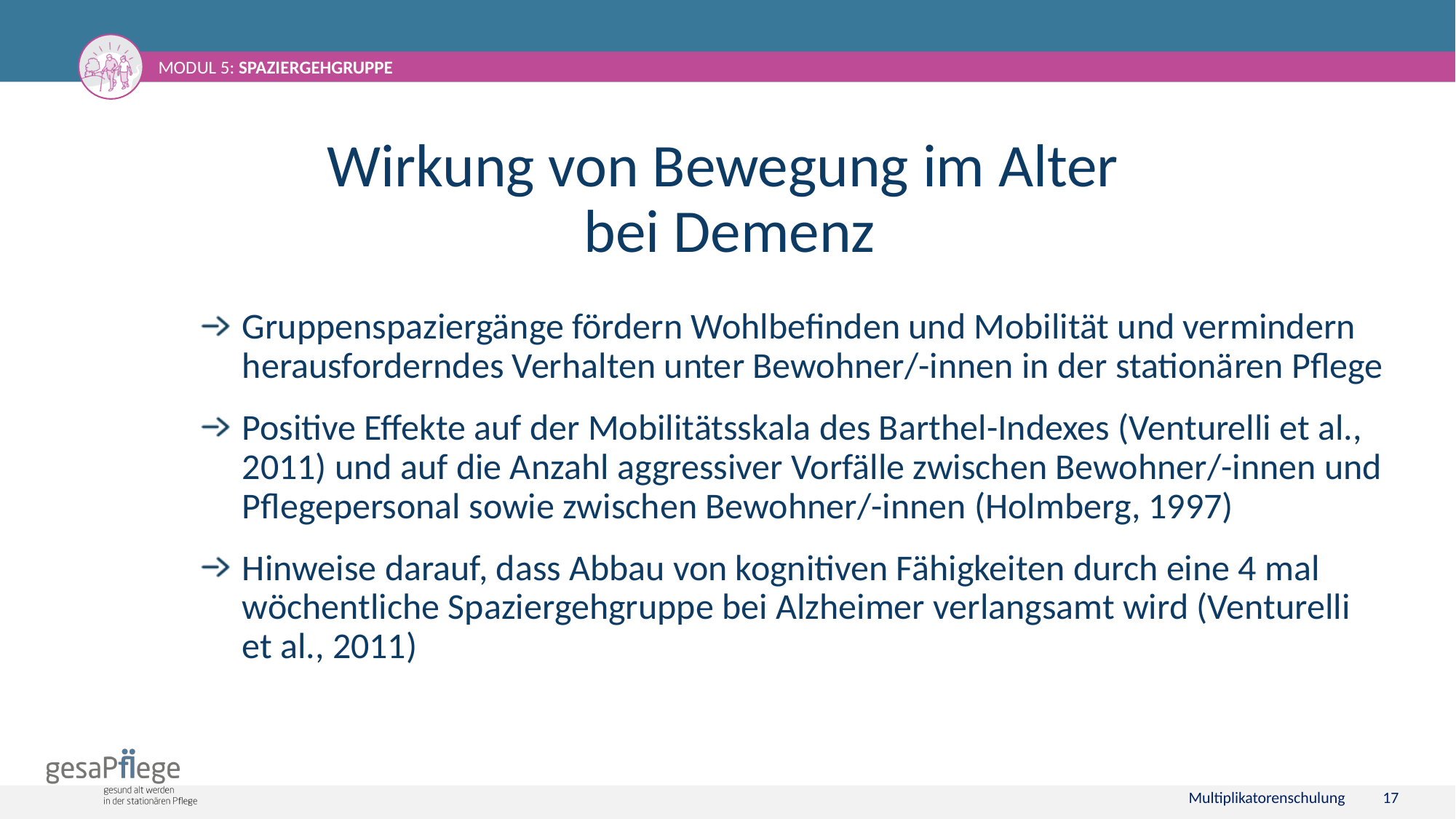

# Wirkung von Bewegung im Alter bei Demenz
Gruppenspaziergänge fördern Wohlbefinden und Mobilität und vermindern herausforderndes Verhalten unter Bewohner/-innen in der stationären Pflege
Positive Effekte auf der Mobilitätsskala des Barthel-Indexes (Venturelli et al., 2011) und auf die Anzahl aggressiver Vorfälle zwischen Bewohner/-innen und Pflegepersonal sowie zwischen Bewohner/-innen (Holmberg, 1997)
Hinweise darauf, dass Abbau von kognitiven Fähigkeiten durch eine 4 mal wöchentliche Spaziergehgruppe bei Alzheimer verlangsamt wird (Venturelli
et al., 2011)

Multiplikatorenschulung
17